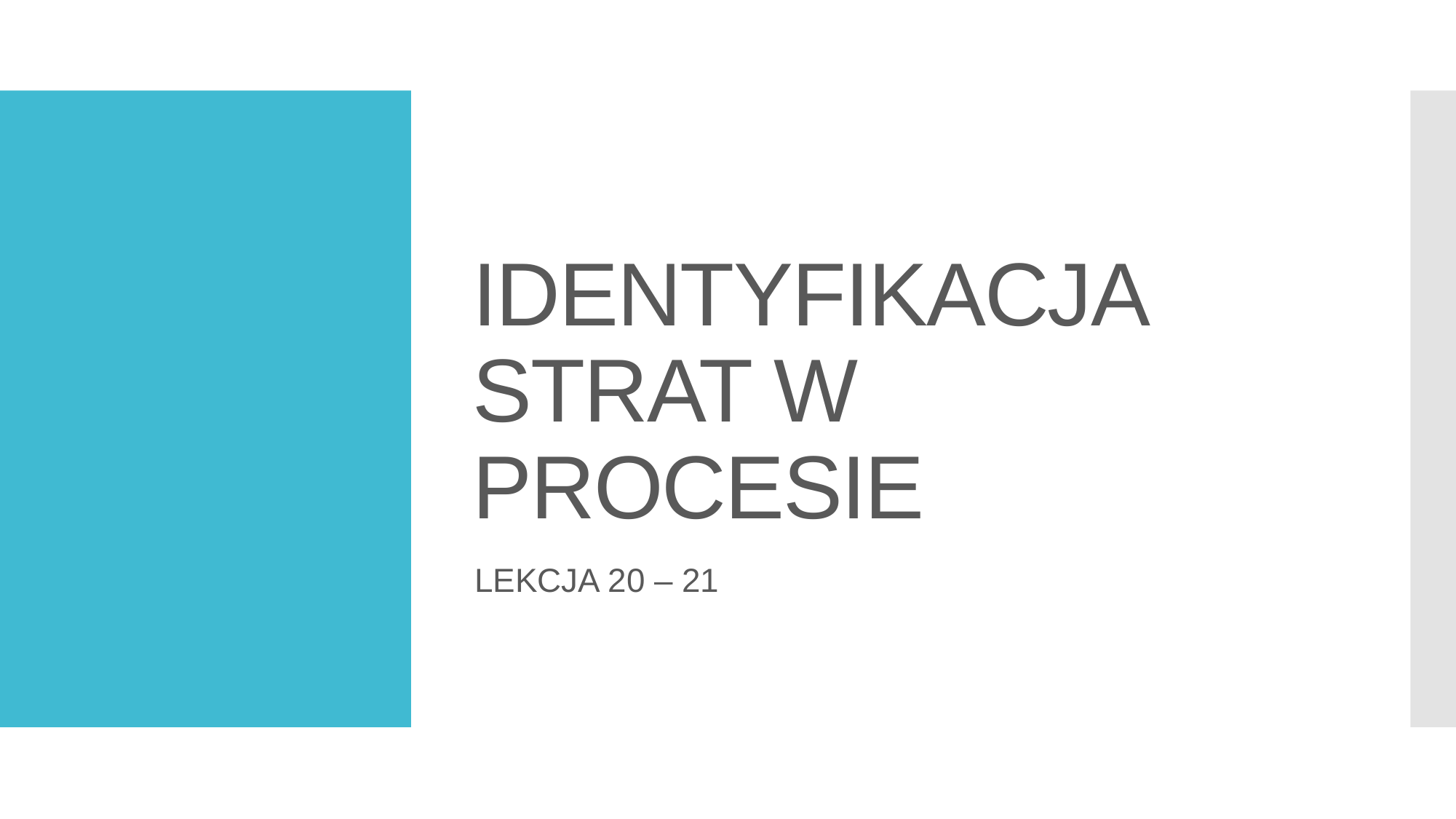

# IDENTYFIKACJA STRAT W PROCESIE
LEKCJA 20 – 21